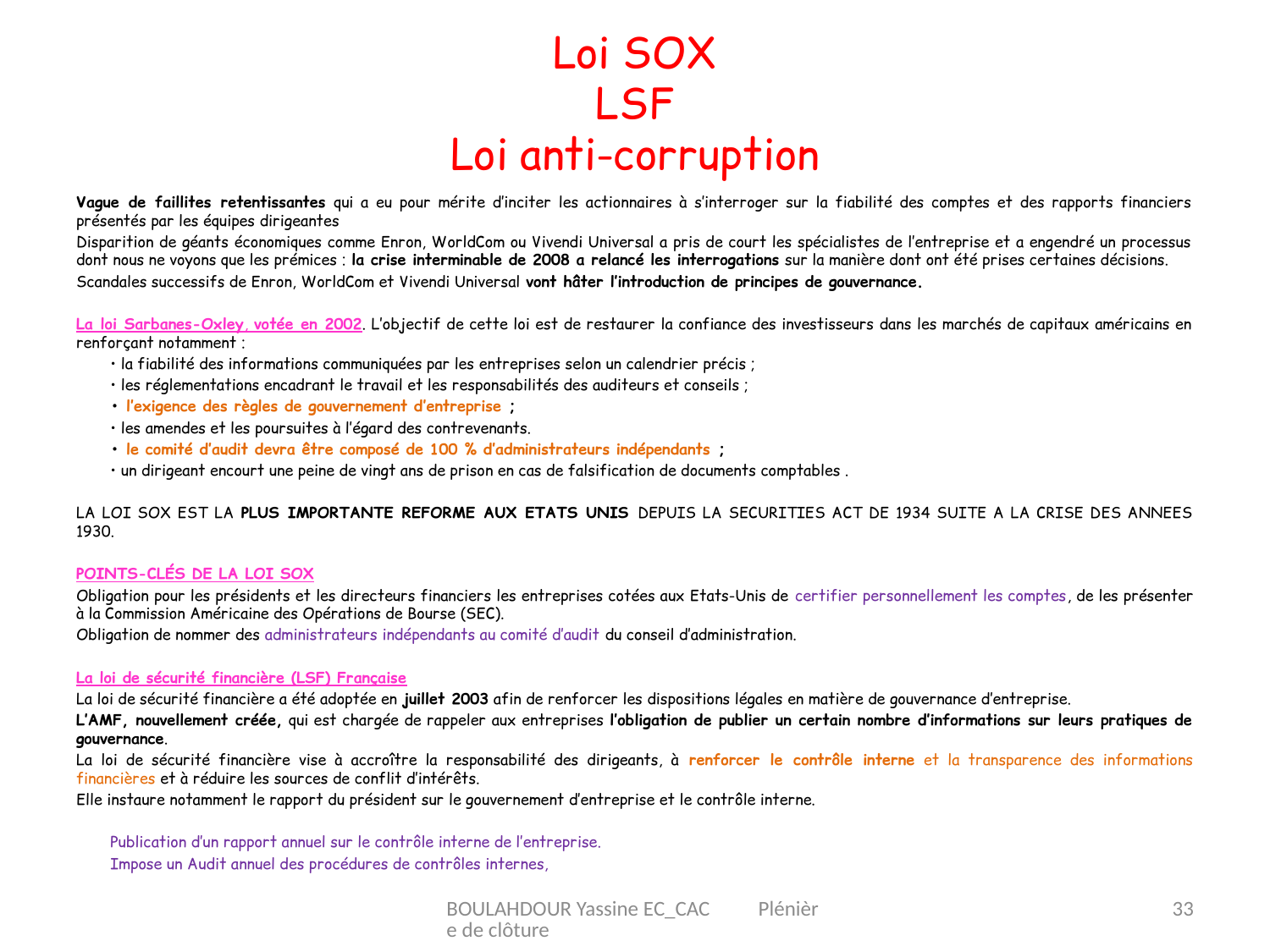

# Loi SOX LSF Loi anti-corruption
Vague de faillites retentissantes qui a eu pour mérite d’inciter les actionnaires à s’interroger sur la fiabilité des comptes et des rapports financiers présentés par les équipes dirigeantes
Disparition de géants économiques comme Enron, WorldCom ou Vivendi Universal a pris de court les spécialistes de l’entreprise et a engendré un processus dont nous ne voyons que les prémices : la crise interminable de 2008 a relancé les interrogations sur la manière dont ont été prises certaines décisions.
Scandales successifs de Enron, WorldCom et Vivendi Universal vont hâter l’introduction de principes de gouvernance.

La loi Sarbanes-Oxley, votée en 2002. L’objectif de cette loi est de restaurer la confiance des investisseurs dans les marchés de capitaux américains en renforçant notamment :
	• la fiabilité des informations communiquées par les entreprises selon un calendrier précis ;
	• les réglementations encadrant le travail et les responsabilités des auditeurs et conseils ;
	• l’exigence des règles de gouvernement d’entreprise ;
	• les amendes et les poursuites à l’égard des contrevenants.
	• le comité d’audit devra être composé de 100 % d’administrateurs indépendants ;
	• un dirigeant encourt une peine de vingt ans de prison en cas de falsification de documents comptables .

LA LOI SOX EST LA PLUS IMPORTANTE REFORME AUX ETATS UNIS DEPUIS LA SECURITIES ACT DE 1934 SUITE A LA CRISE DES ANNEES 1930.

POINTS-CLÉS DE LA LOI SOX
Obligation pour les présidents et les directeurs financiers les entreprises cotées aux Etats-Unis de certifier personnellement les comptes, de les présenter à la Commission Américaine des Opérations de Bourse (SEC).
Obligation de nommer des administrateurs indépendants au comité d’audit du conseil d’administration.

La loi de sécurité financière (LSF) Française
La loi de sécurité financière a été adoptée en juillet 2003 afin de renforcer les dispositions légales en matière de gouvernance d’entreprise.
L’AMF, nouvellement créée, qui est chargée de rappeler aux entreprises l’obligation de publier un certain nombre d’informations sur leurs pratiques de gouvernance.
La loi de sécurité financière vise à accroître la responsabilité des dirigeants, à renforcer le contrôle interne et la transparence des informations financières et à réduire les sources de conflit d’intérêts.
Elle instaure notamment le rapport du président sur le gouvernement d’entreprise et le contrôle interne.

	Publication d’un rapport annuel sur le contrôle interne de l’entreprise.
	Impose un Audit annuel des procédures de contrôles internes,

BOULAHDOUR Yassine EC_CAC          Plénière de clôture
33